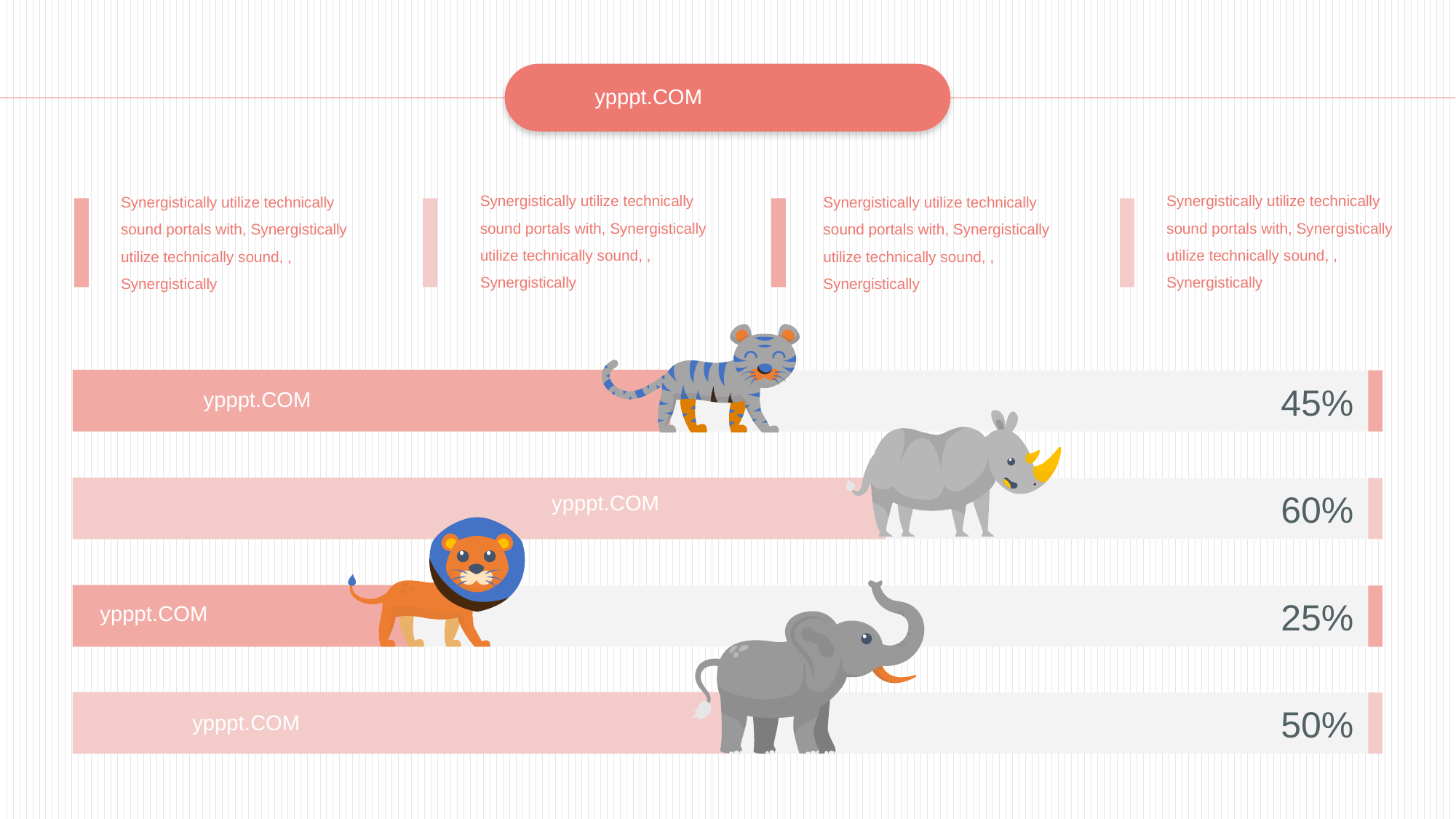

ypppt.COM
Synergistically utilize technically sound portals with, Synergistically utilize technically sound, , Synergistically
Synergistically utilize technically sound portals with, Synergistically utilize technically sound, , Synergistically
Synergistically utilize technically sound portals with, Synergistically utilize technically sound, , Synergistically
Synergistically utilize technically sound portals with, Synergistically utilize technically sound, , Synergistically

45%

ypppt.COM

60%

ypppt.COM

25%

ypppt.COM

50%

ypppt.COM